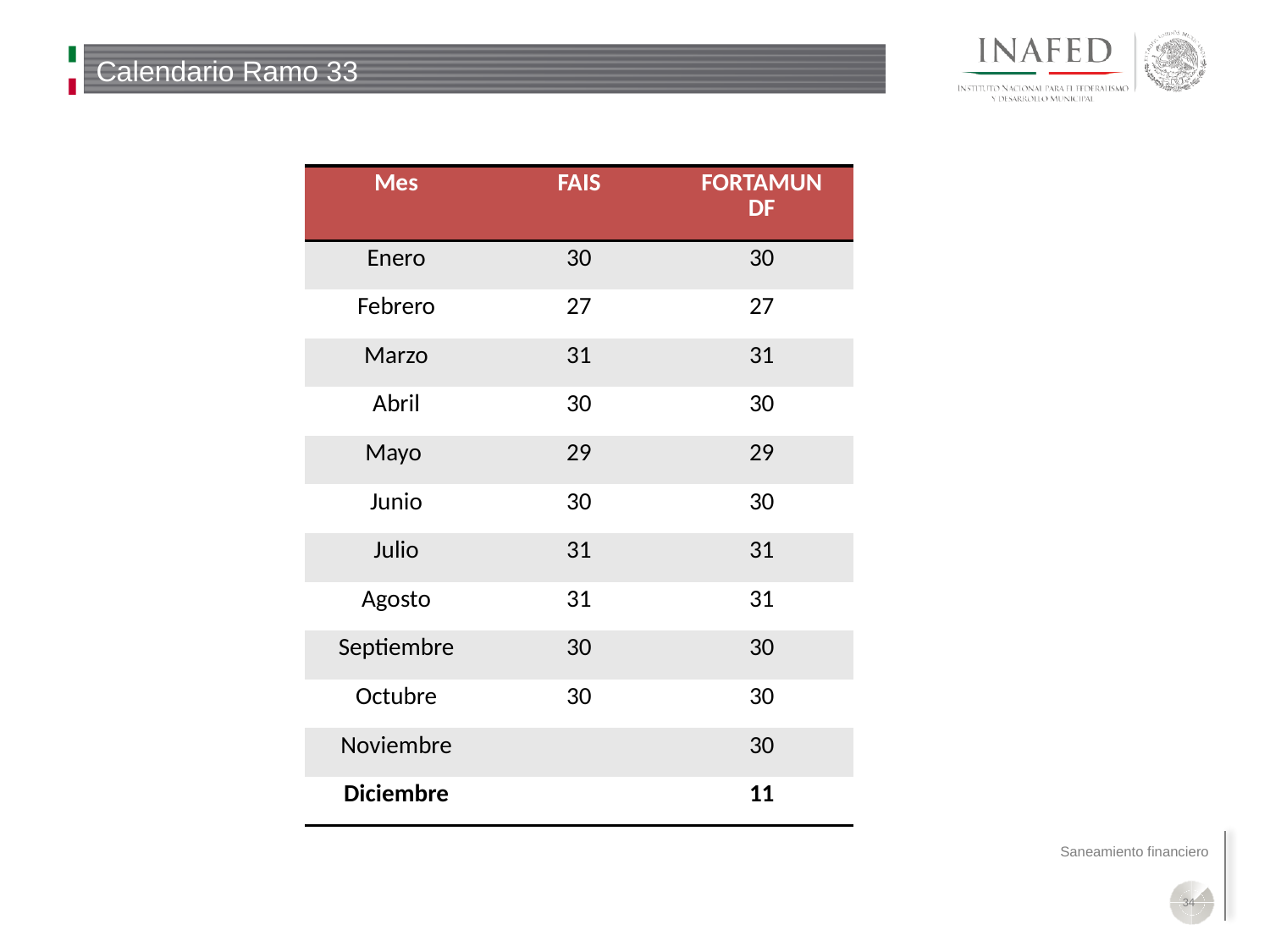

# Calendario Ramo 33
| Mes | FAIS | FORTAMUN DF |
| --- | --- | --- |
| Enero | 30 | 30 |
| Febrero | 27 | 27 |
| Marzo | 31 | 31 |
| Abril | 30 | 30 |
| Mayo | 29 | 29 |
| Junio | 30 | 30 |
| Julio | 31 | 31 |
| Agosto | 31 | 31 |
| Septiembre | 30 | 30 |
| Octubre | 30 | 30 |
| Noviembre |  | 30 |
| Diciembre |  | 11 |
34